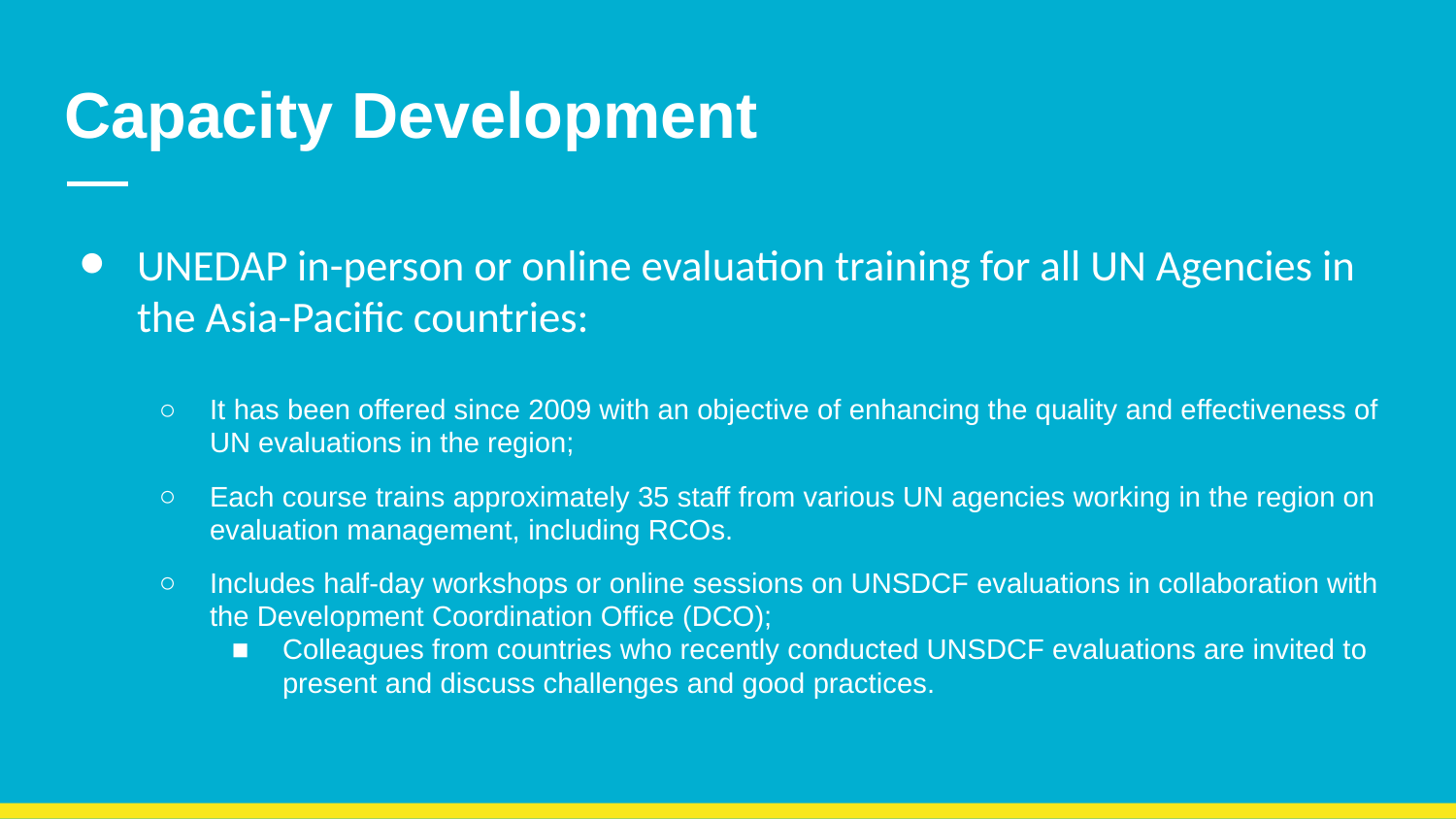

# Capacity Development
UNEDAP in-person or online evaluation training for all UN Agencies in the Asia-Pacific countries:

It has been offered since 2009 with an objective of enhancing the quality and effectiveness of UN evaluations in the region;
Each course trains approximately 35 staff from various UN agencies working in the region on evaluation management, including RCOs.
Includes half-day workshops or online sessions on UNSDCF evaluations in collaboration with the Development Coordination Office (DCO);
Colleagues from countries who recently conducted UNSDCF evaluations are invited to present and discuss challenges and good practices.